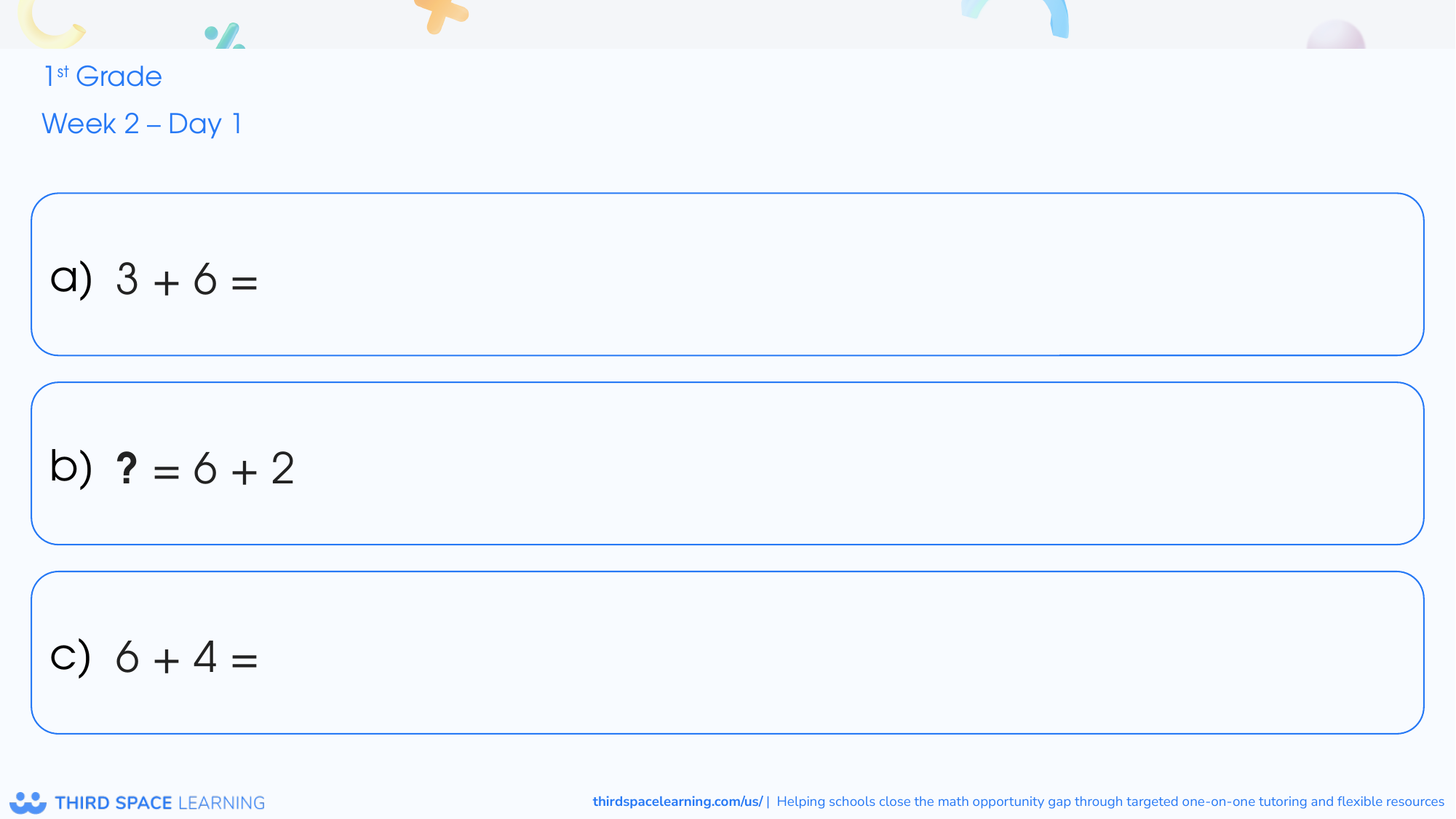

1st Grade
Week 2 – Day 1
3 + 6 =
? = 6 + 2
6 + 4 =